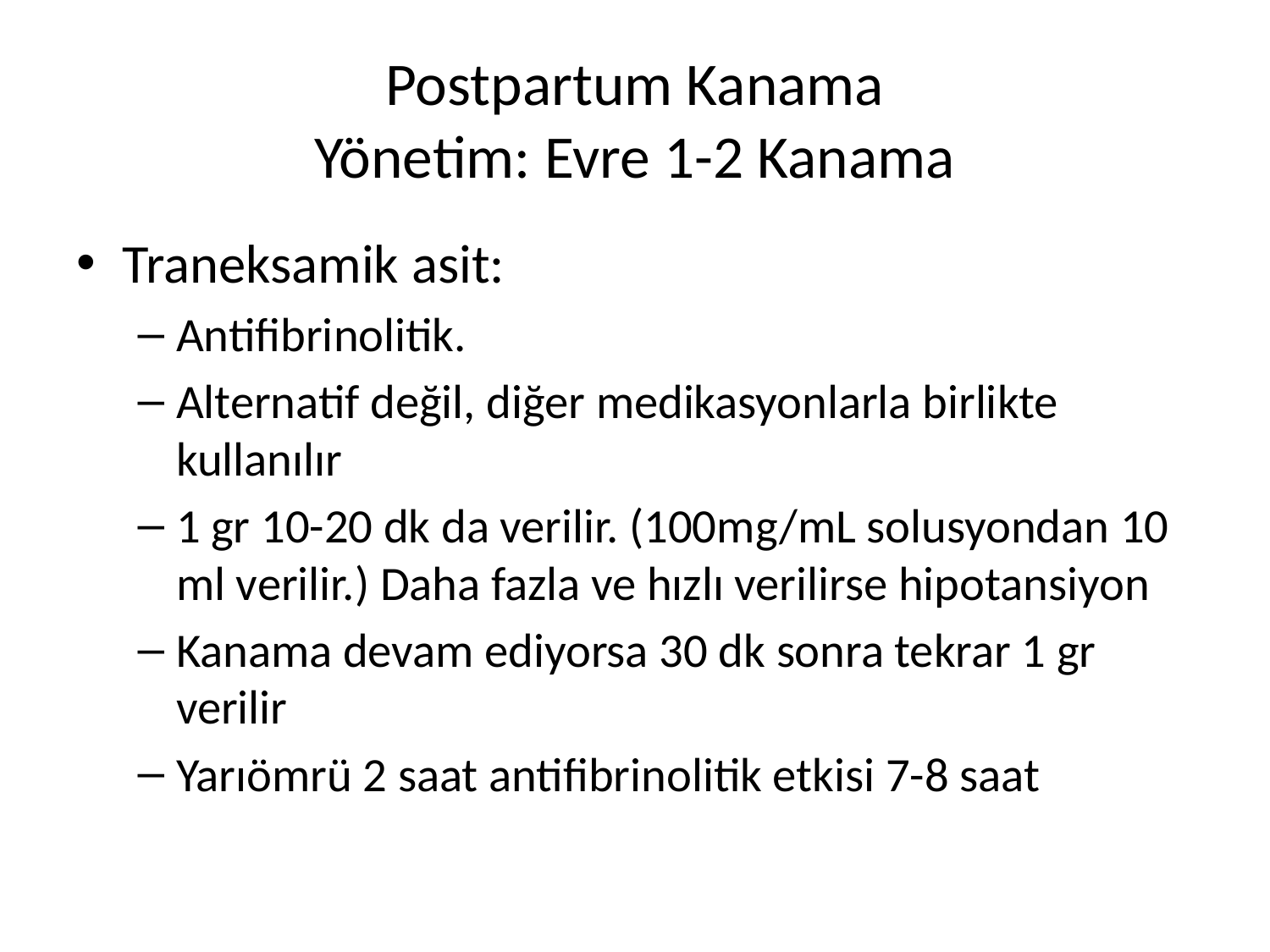

# Postpartum Kanama Yönetim: Evre 1-2 Kanama
Traneksamik asit:
Antifibrinolitik.
Alternatif değil, diğer medikasyonlarla birlikte kullanılır
1 gr 10-20 dk da verilir. (100mg/mL solusyondan 10 ml verilir.) Daha fazla ve hızlı verilirse hipotansiyon
Kanama devam ediyorsa 30 dk sonra tekrar 1 gr verilir
Yarıömrü 2 saat antifibrinolitik etkisi 7-8 saat